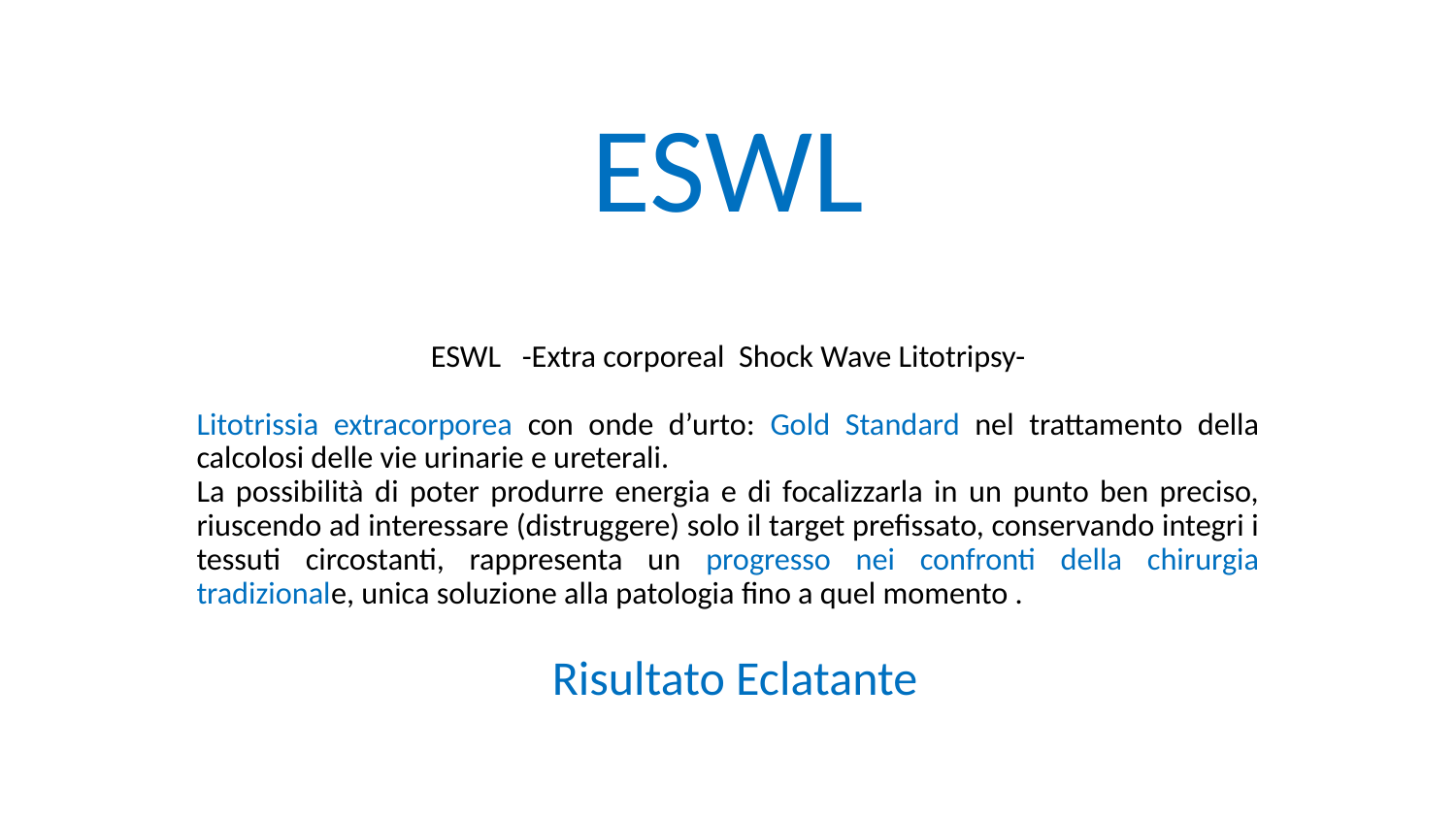

ESWL
# ESWL   -Extra corporeal  Shock Wave Litotripsy-

Litotrissia extracorporea con onde d’urto: Gold Standard nel trattamento della calcolosi delle vie urinarie e ureterali.
La possibilità di poter produrre energia e di focalizzarla in un punto ben preciso, riuscendo ad interessare (distruggere) solo il target prefissato, conservando integri i tessuti circostanti, rappresenta un progresso nei confronti della chirurgia tradizionale, unica soluzione alla patologia fino a quel momento .

Risultato Eclatante